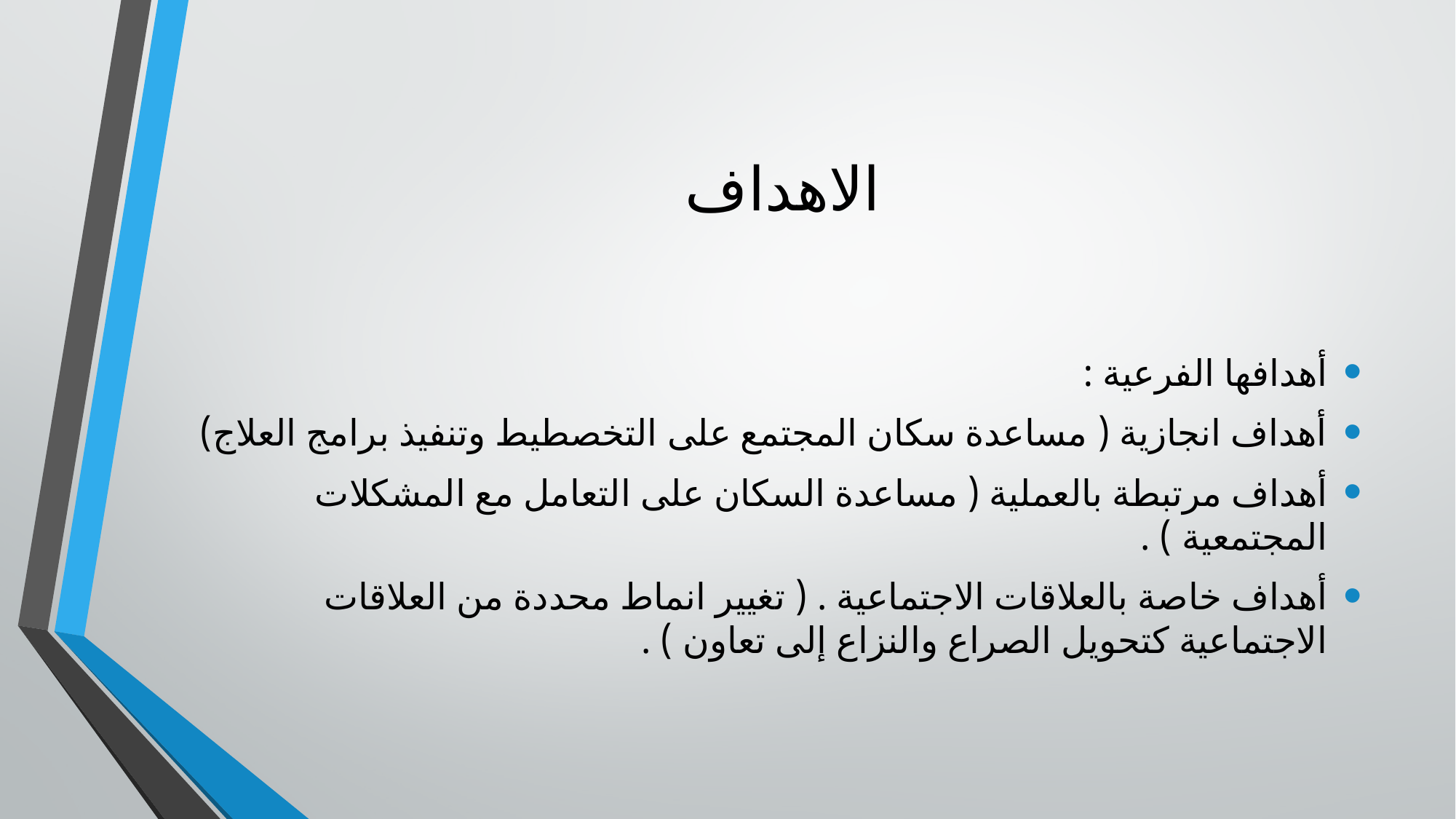

# الاهداف
أهدافها الفرعية :
أهداف انجازية ( مساعدة سكان المجتمع على التخصطيط وتنفيذ برامج العلاج)
أهداف مرتبطة بالعملية ( مساعدة السكان على التعامل مع المشكلات المجتمعية ) .
أهداف خاصة بالعلاقات الاجتماعية . ( تغيير انماط محددة من العلاقات الاجتماعية كتحويل الصراع والنزاع إلى تعاون ) .